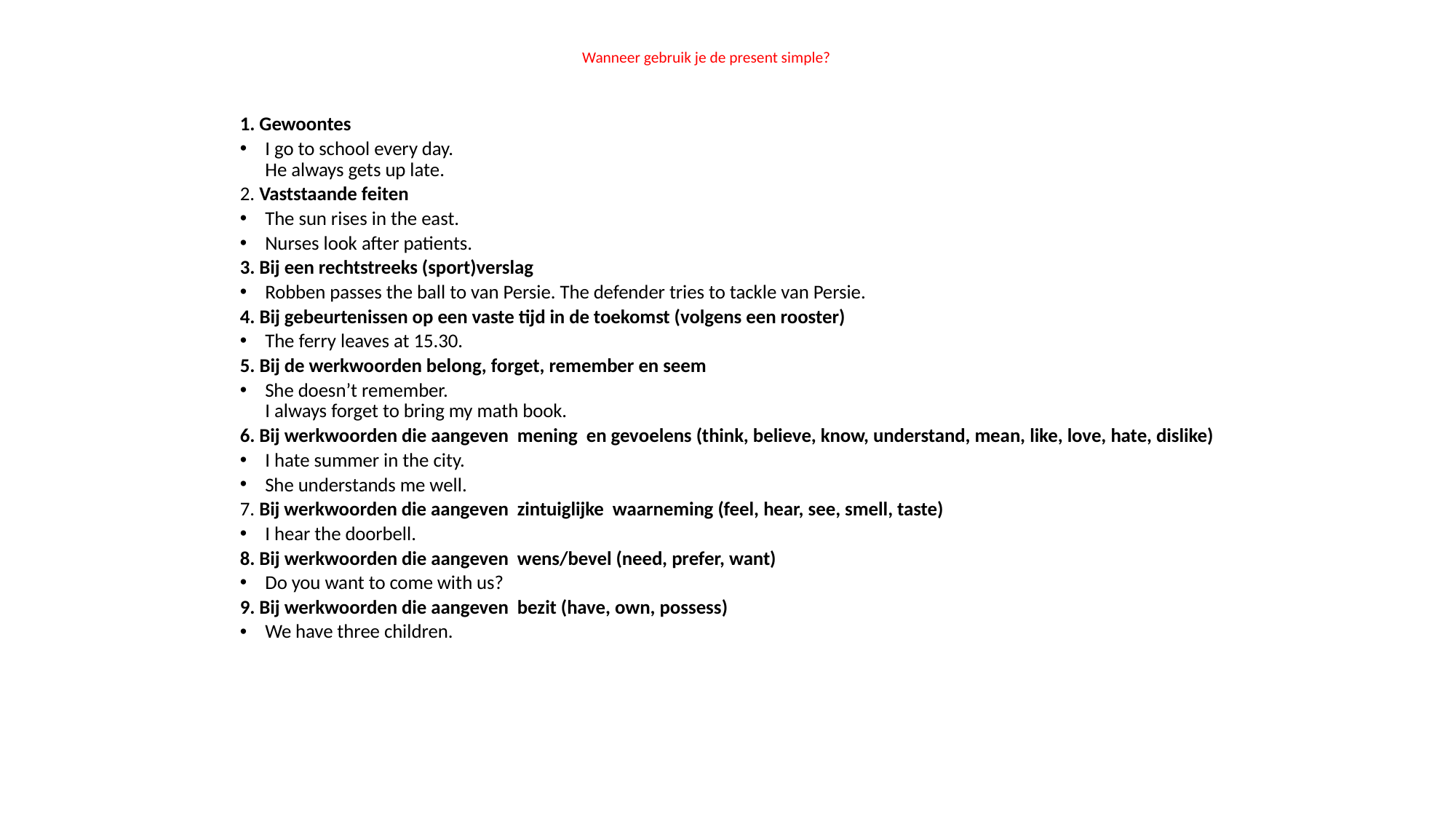

# Wanneer gebruik je de present simple?
1. Gewoontes
I go to school every day.
He always gets up late.
2. Vaststaande feiten
The sun rises in the east.
Nurses look after patients.
3. Bij een rechtstreeks (sport)verslag
Robben passes the ball to van Persie. The defender tries to tackle van Persie.
4. Bij gebeurtenissen op een vaste tijd in de toekomst (volgens een rooster)
The ferry leaves at 15.30.
5. Bij de werkwoorden belong, forget, remember en seem
She doesn’t remember.
I always forget to bring my math book.
6. Bij werkwoorden die aangeven  mening  en gevoelens (think, believe, know, understand, mean, like, love, hate, dislike)
I hate summer in the city.
She understands me well.
7. Bij werkwoorden die aangeven  zintuiglijke  waarneming (feel, hear, see, smell, taste)
I hear the doorbell.
8. Bij werkwoorden die aangeven  wens/bevel (need, prefer, want)
Do you want to come with us?
9. Bij werkwoorden die aangeven  bezit (have, own, possess)
We have three children.